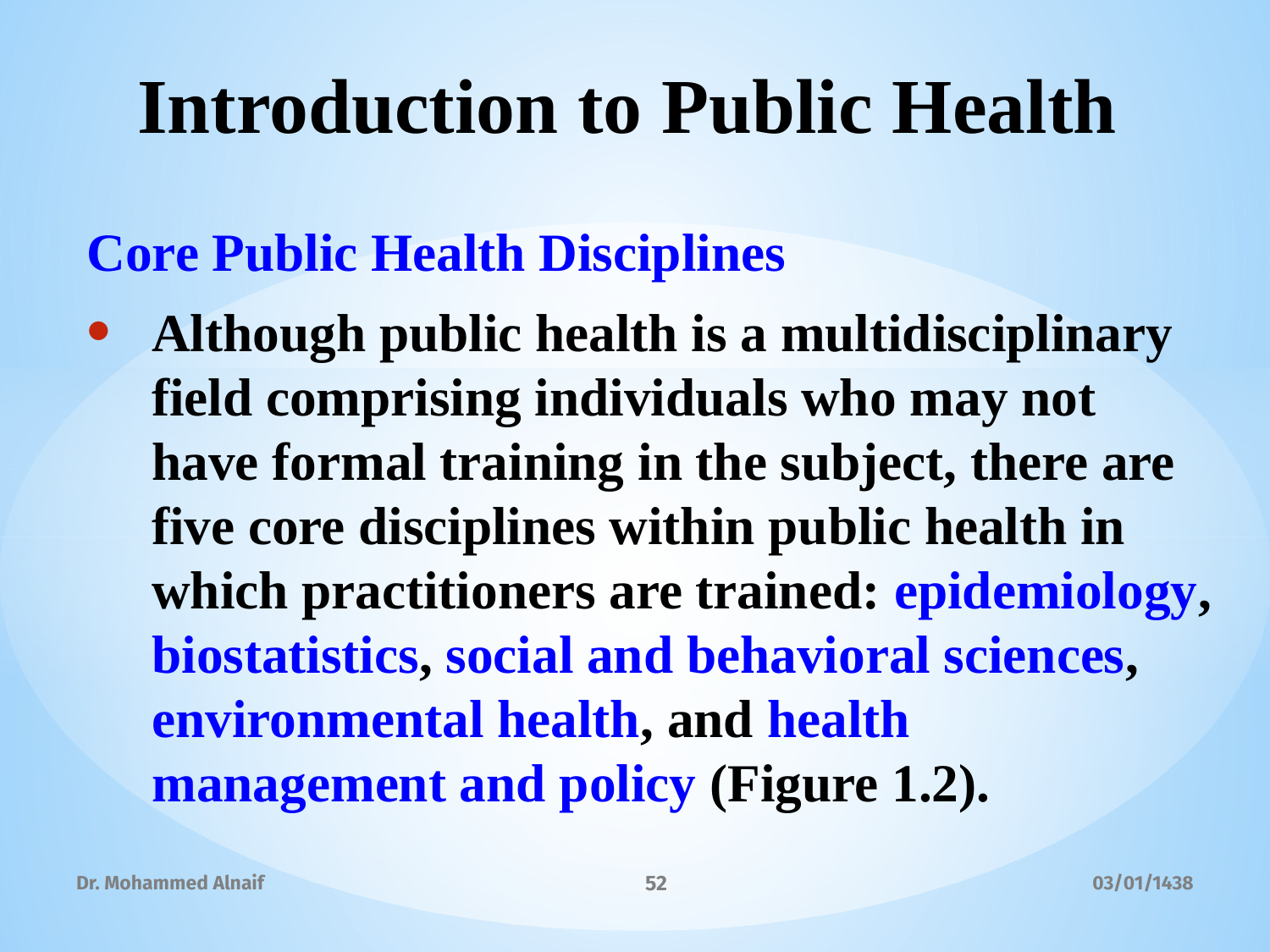

# Introduction to Public Health
Core Public Health Disciplines
Although public health is a multidisciplinary field comprising individuals who may not have formal training in the subject, there are five core disciplines within public health in which practitioners are trained: epidemiology, biostatistics, social and behavioral sciences, environmental health, and health management and policy (Figure 1.2).
Dr. Mohammed Alnaif
52
03/01/1438